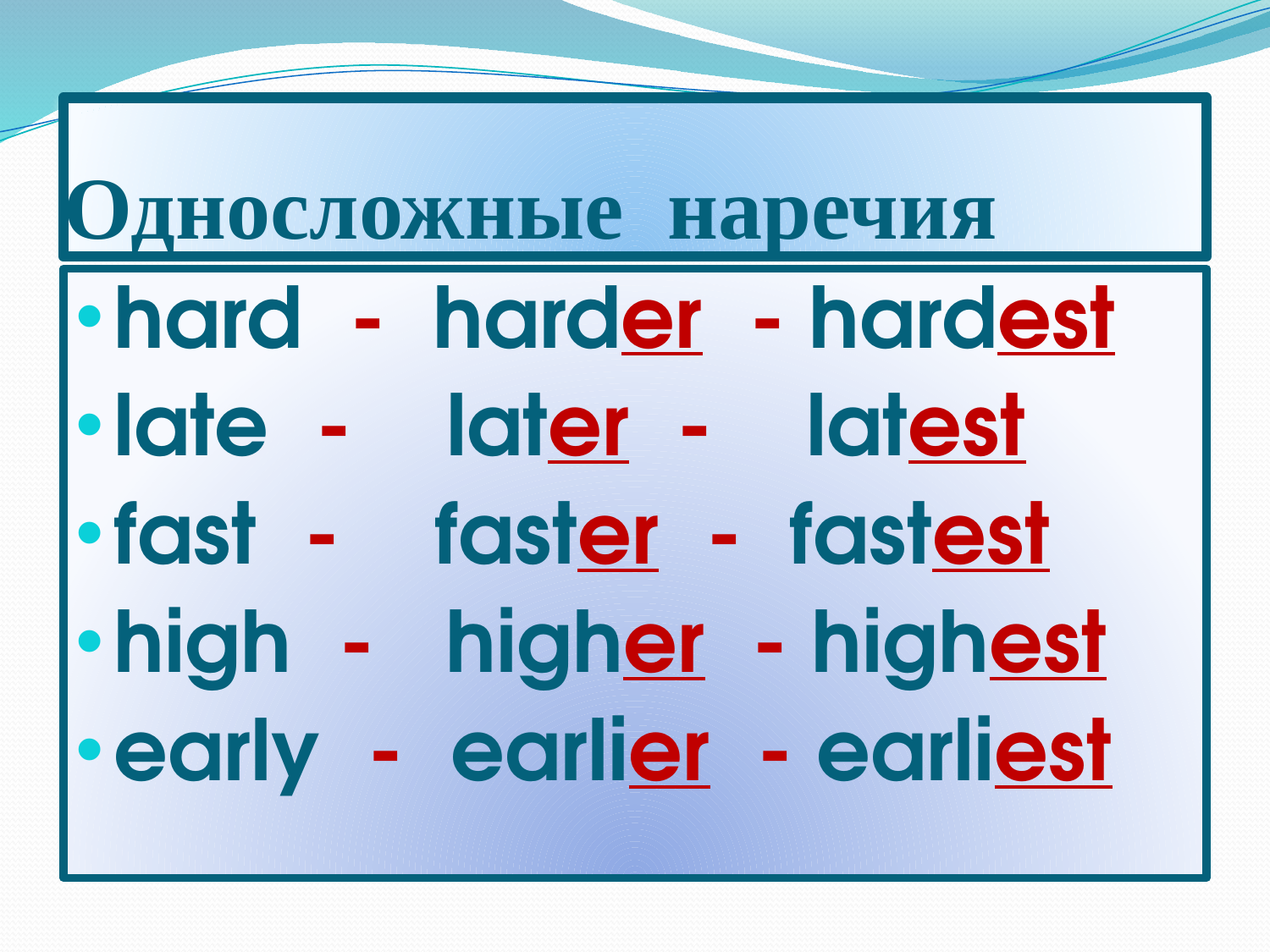

# Односложные  наречия
hard  -  harder  - hardest
late  -    later  -    latest
fast  -    faster  -  fastest
high  -   higher  - highest
early  -  earlier  - earliest